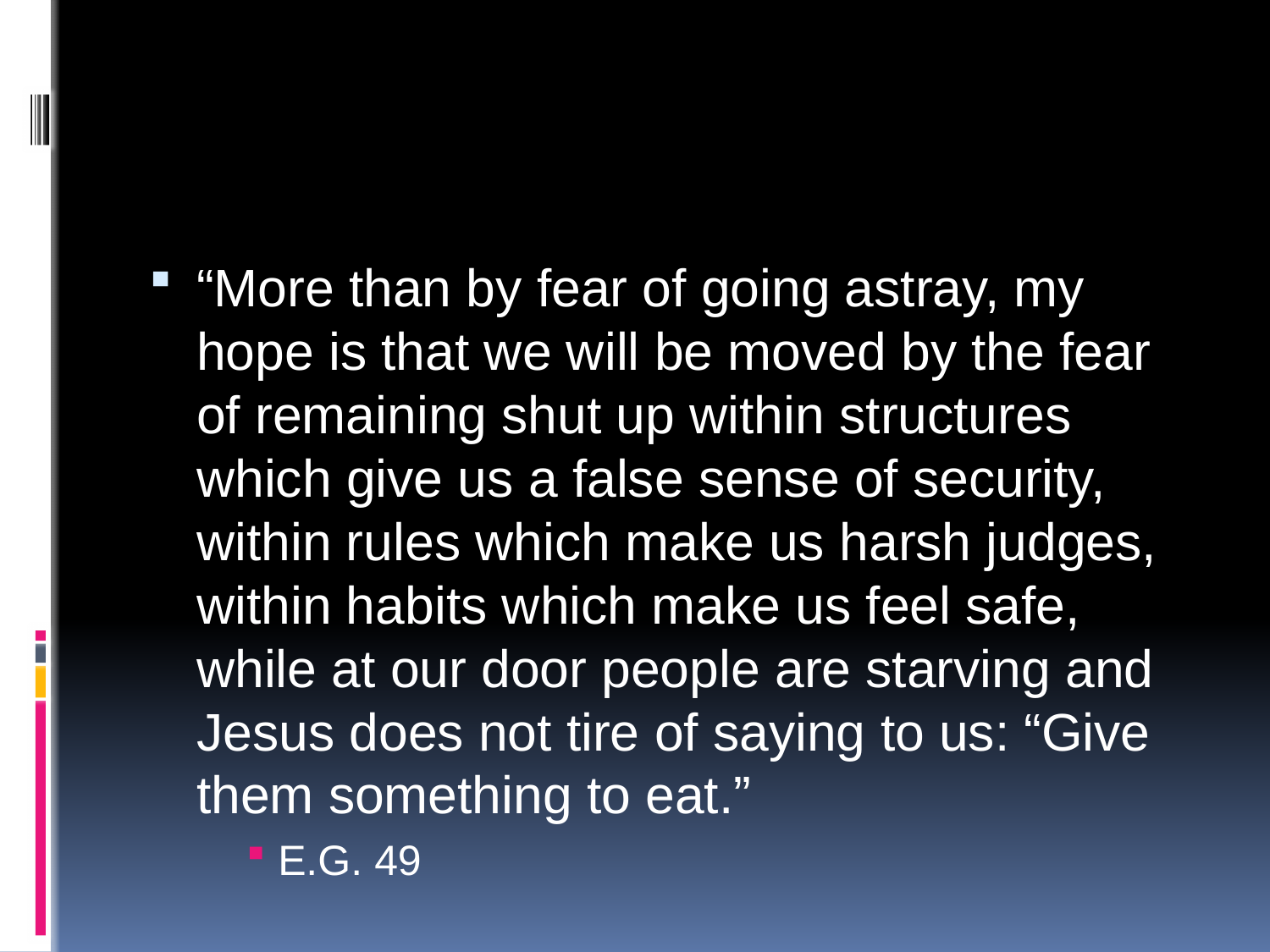

#
“More than by fear of going astray, my hope is that we will be moved by the fear of remaining shut up within structures which give us a false sense of security, within rules which make us harsh judges, within habits which make us feel safe, while at our door people are starving and Jesus does not tire of saying to us: “Give them something to eat.”
E.G. 49